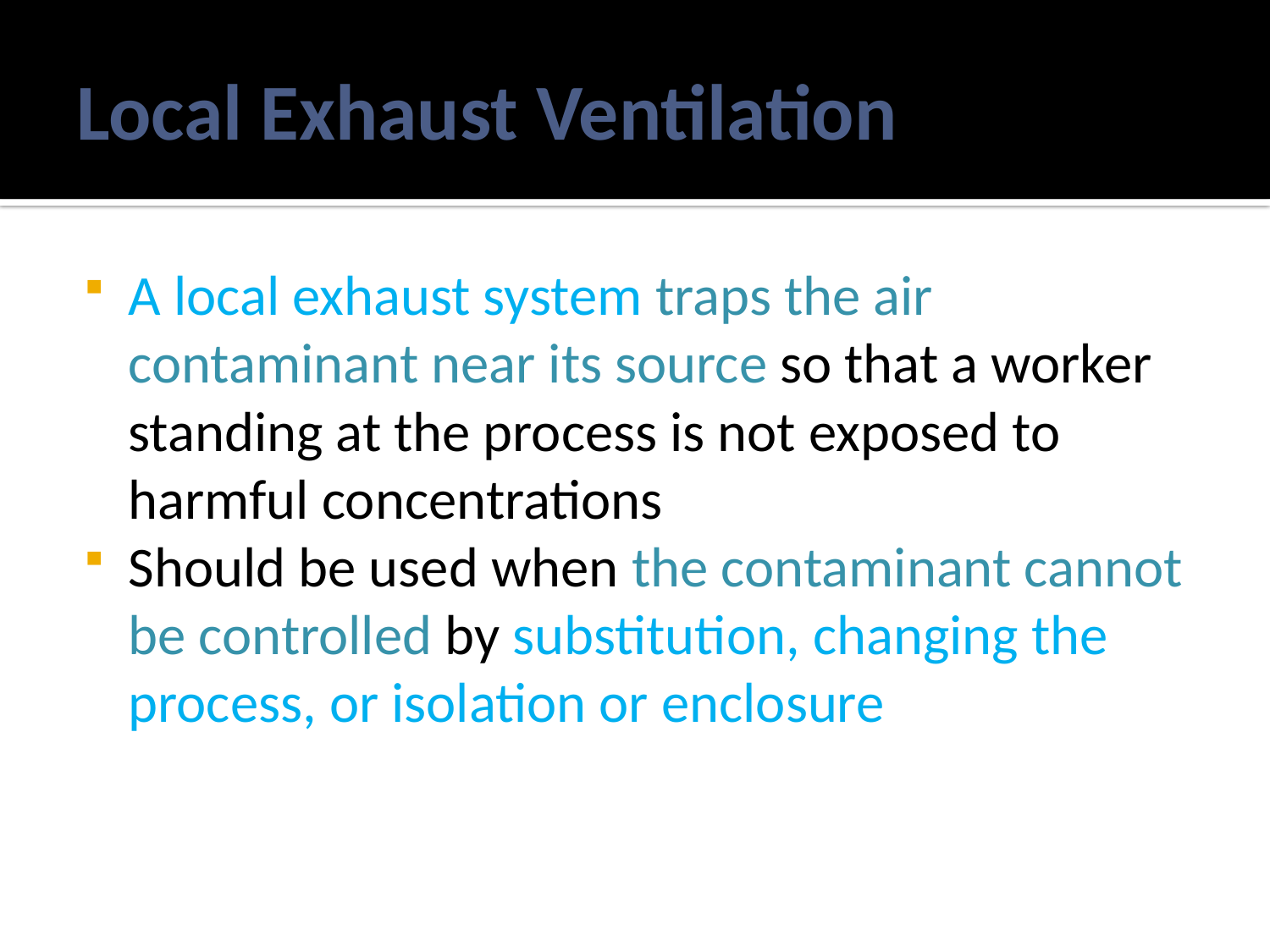

# Local Exhaust Ventilation
A local exhaust system traps the air contaminant near its source so that a worker standing at the process is not exposed to harmful concentrations
Should be used when the contaminant cannot be controlled by substitution, changing the process, or isolation or enclosure